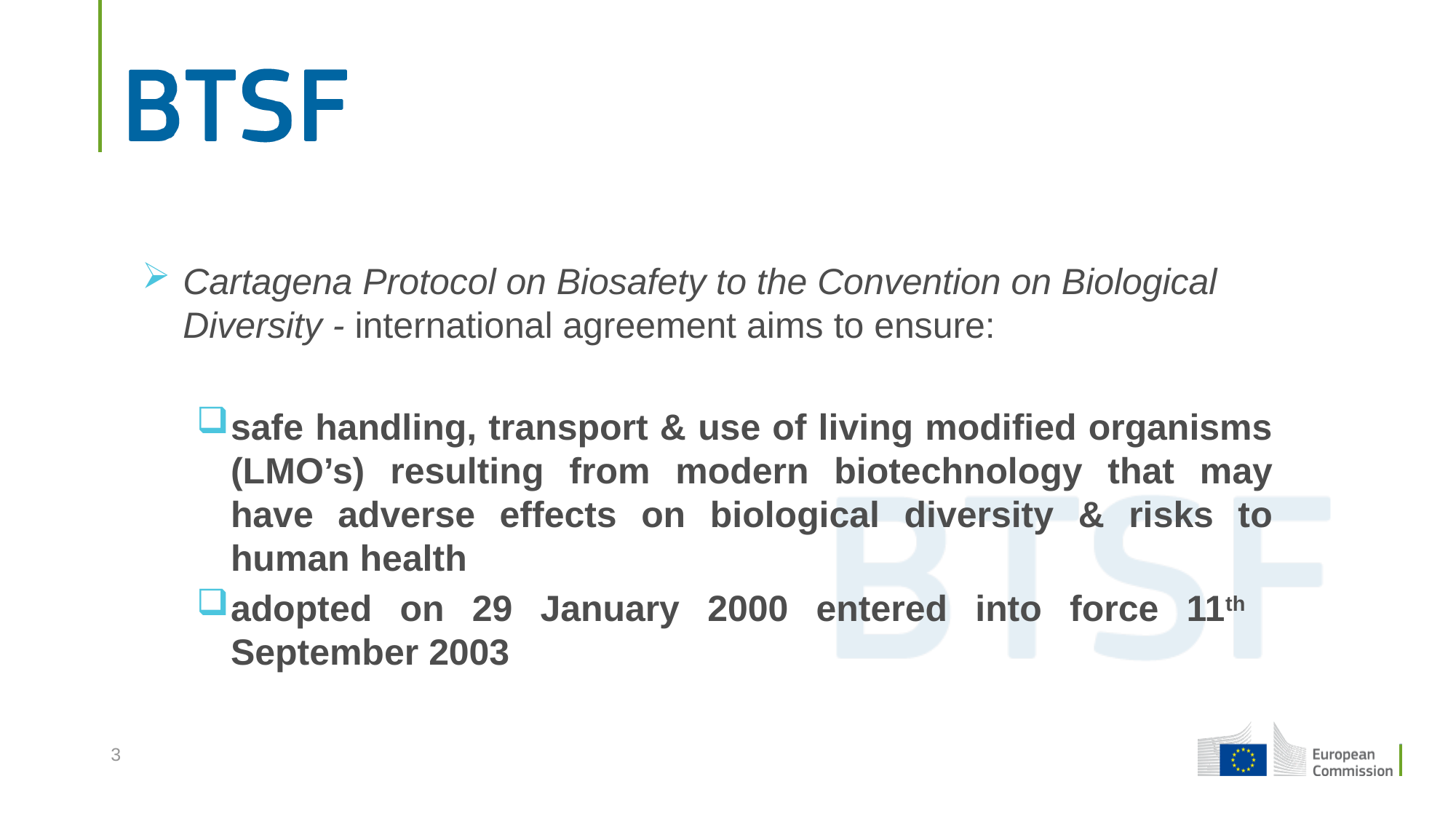

Cartagena Protocol on Biosafety to the Convention on Biological Diversity - international agreement aims to ensure:

safe handling, transport & use of living modified organisms (LMO’s) resulting from modern biotechnology that may have adverse effects on biological diversity & risks to human health
adopted on 29 January 2000 entered into force 11th  September 2003

3